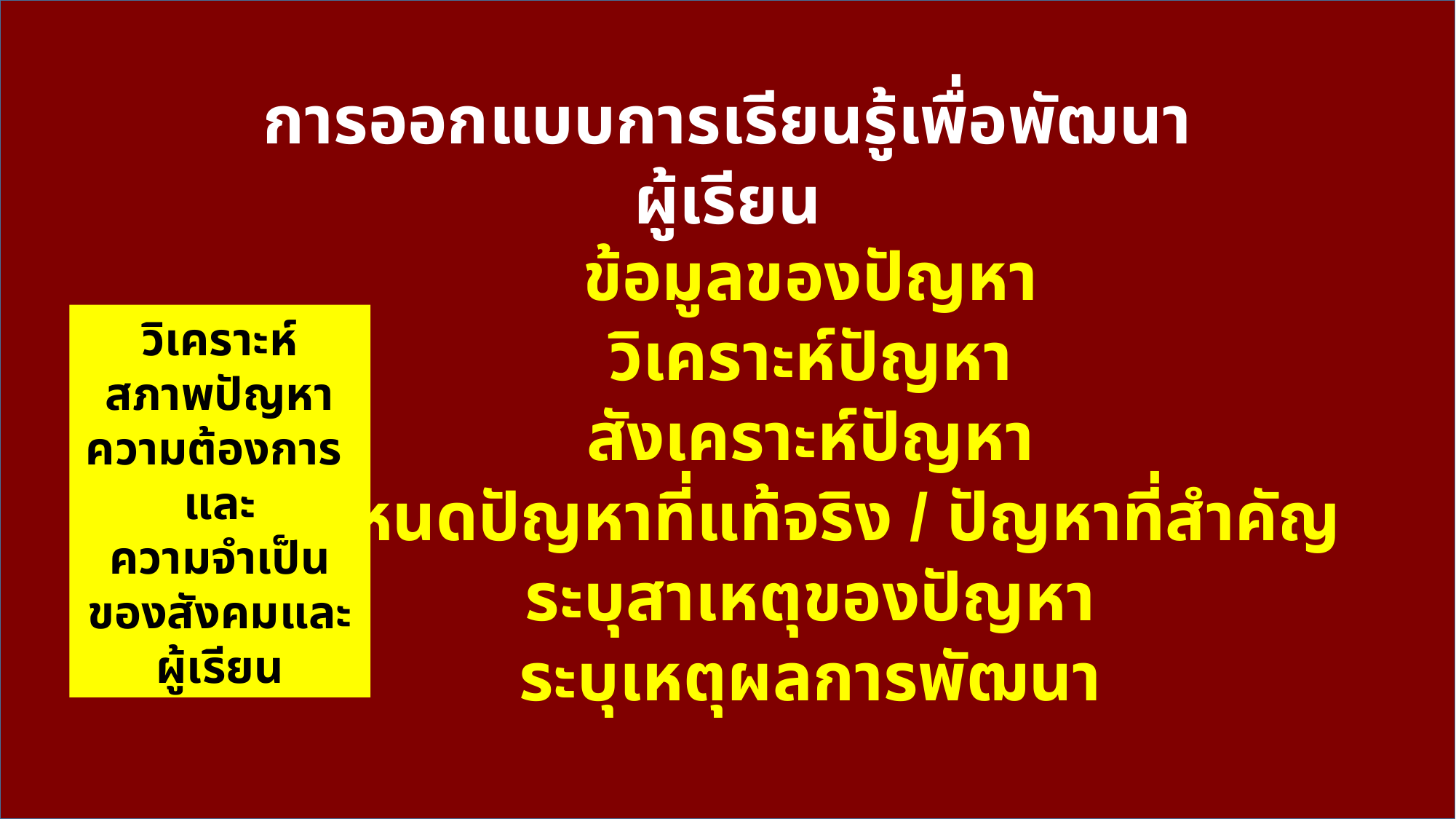

การออกแบบการเรียนรู้เพื่อพัฒนาผู้เรียน
ข้อมูลของปัญหา
วิเคราะห์ปัญหา
สังเคราะห์ปัญหา
กำหนดปัญหาที่แท้จริง / ปัญหาที่สำคัญ
ระบุสาเหตุของปัญหา
ระบุเหตุผลการพัฒนา
วิเคราะห์
สภาพปัญหา
ความต้องการ
และ
ความจำเป็น
ของสังคมและผู้เรียน